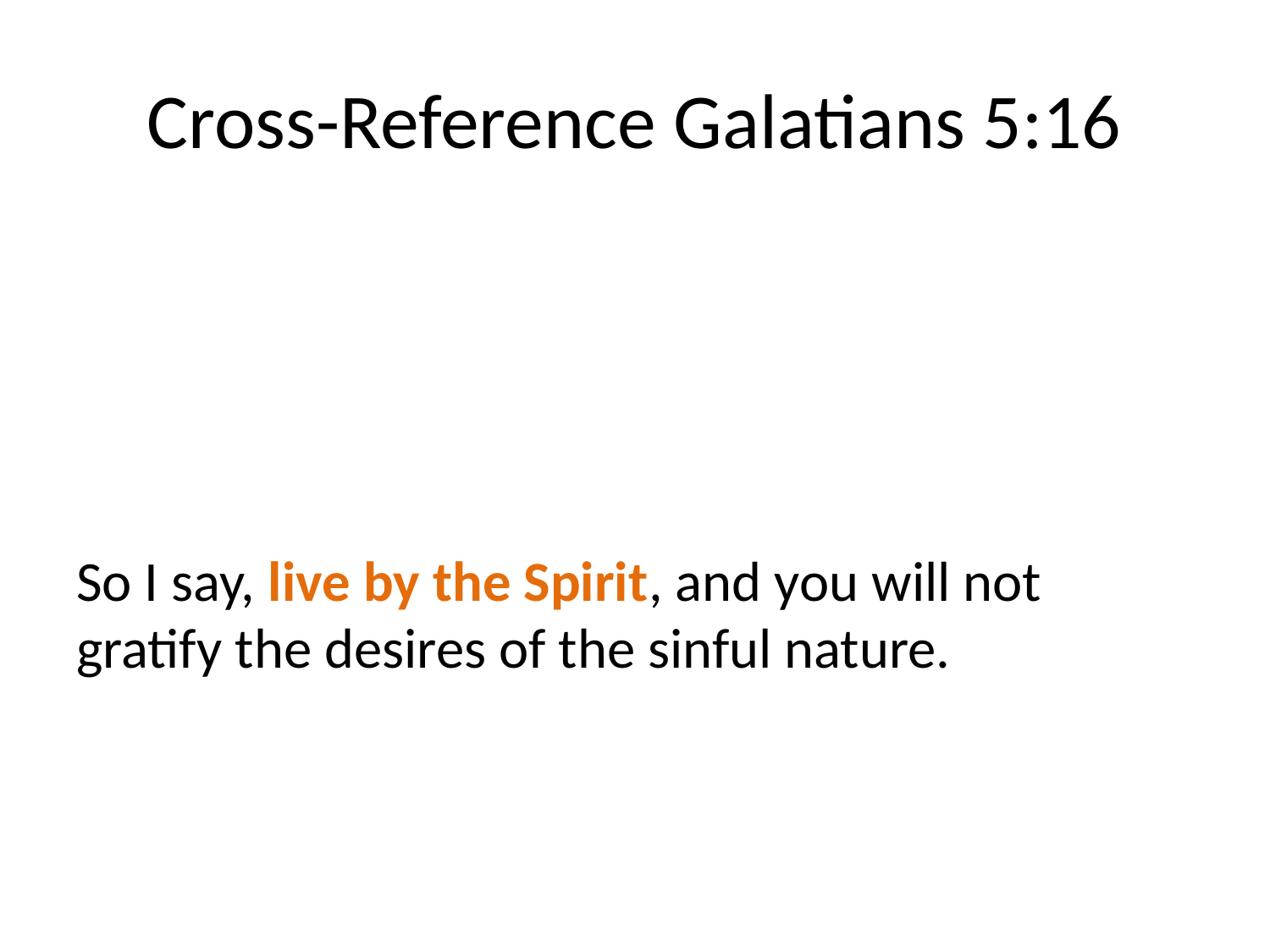

# Cross-Reference Galatians 5:16

So I say, live by the Spirit, and you will not gratify the desires of the sinful nature.